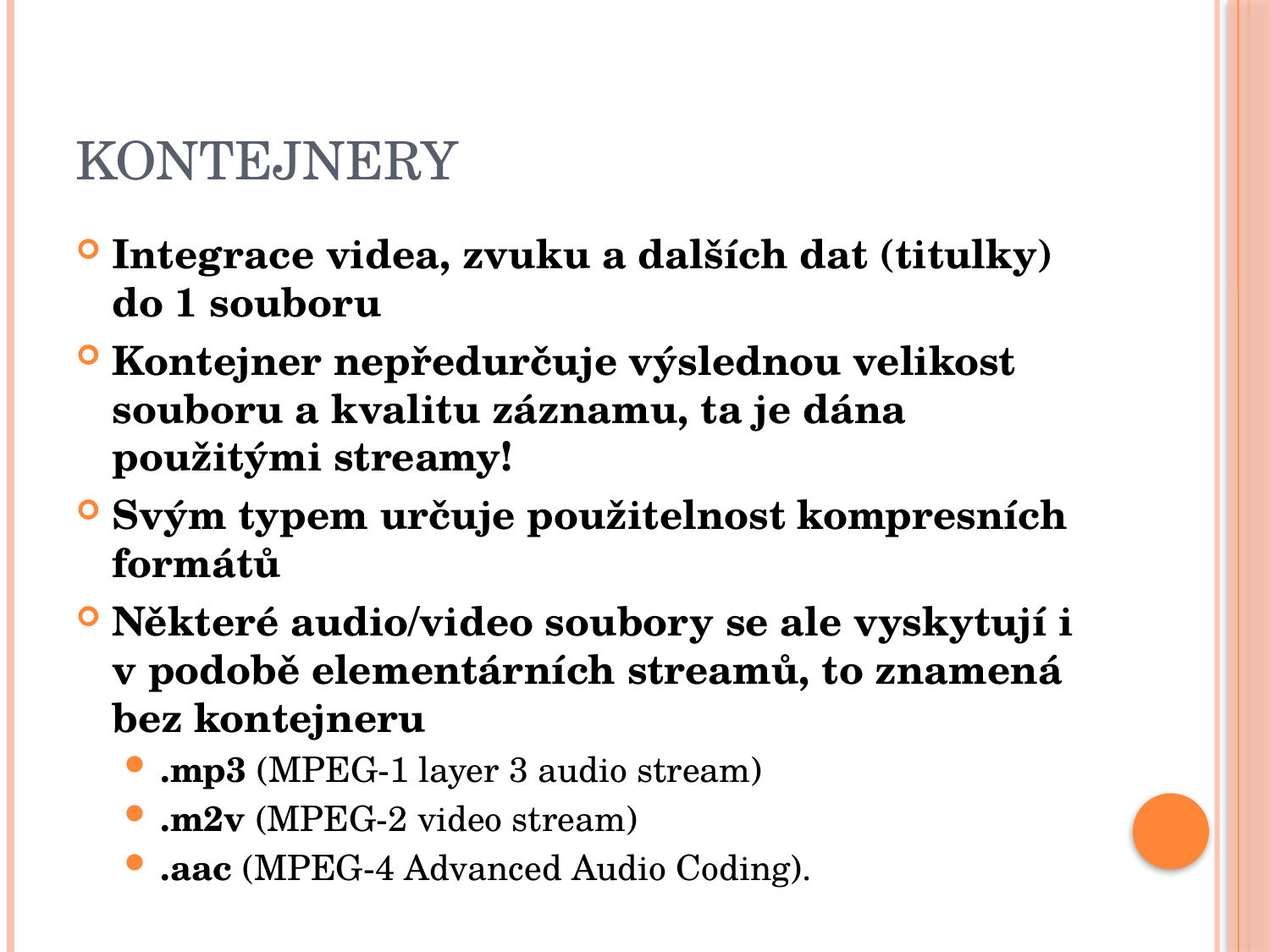

# Kontejnery
Integrace videa, zvuku a dalších dat (titulky) do 1 souboru
Kontejner nepředurčuje výslednou velikost souboru a kvalitu záznamu, ta je dána použitými streamy!
Svým typem určuje použitelnost kompresních formátů
Některé audio/video soubory se ale vyskytují i v podobě elementárních streamů, to znamená bez kontejneru
.mp3 (MPEG-1 layer 3 audio stream)
.m2v (MPEG-2 video stream)
.aac (MPEG-4 Advanced Audio Coding).